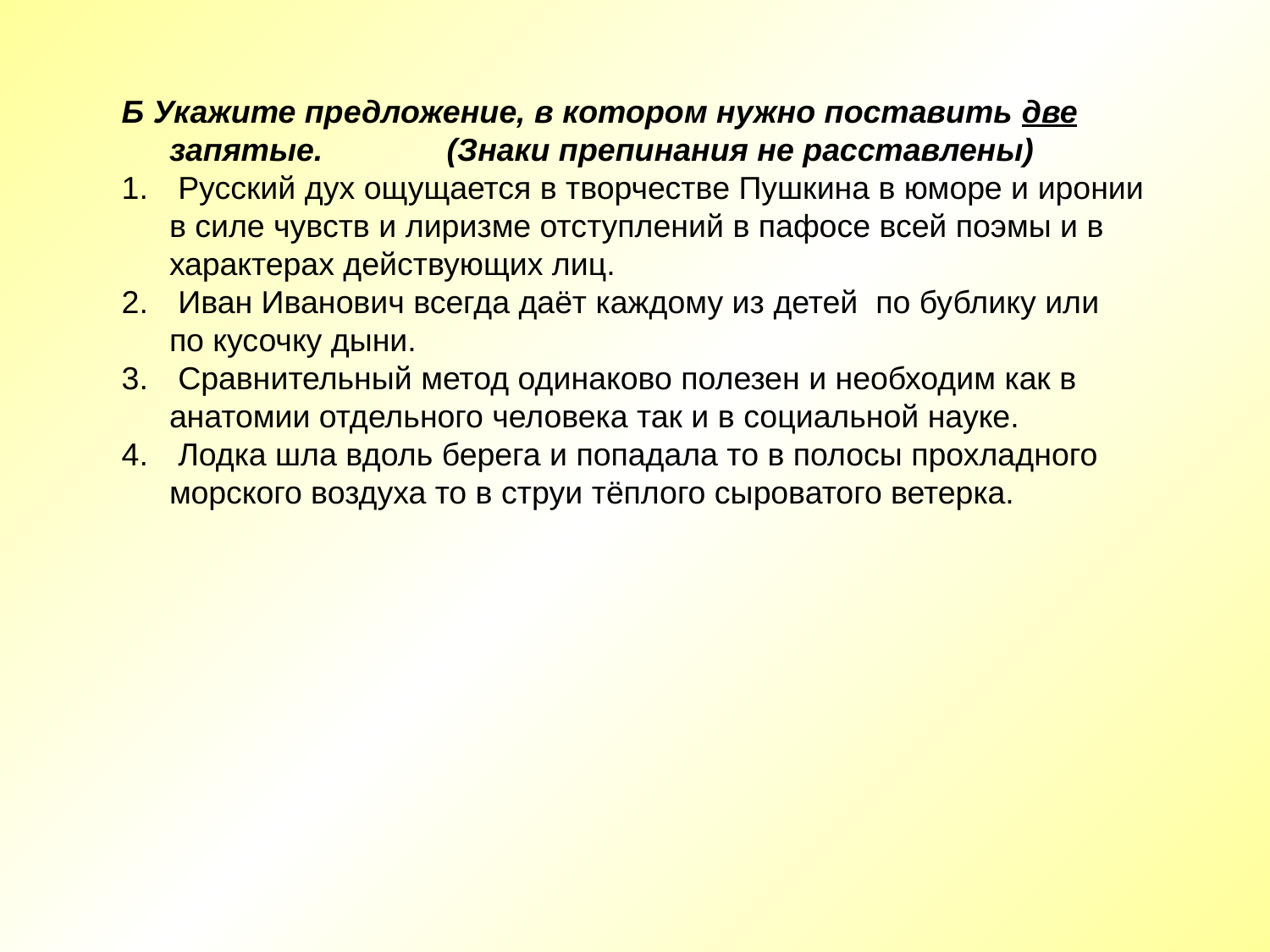

Б Укажите предложение, в котором нужно поставить две запятые.              (Знаки препинания не расставлены)
 Русский дух ощущается в творчестве Пушкина в юморе и иронии в силе чувств и лиризме отступлений в пафосе всей поэмы и в характерах действующих лиц.
 Иван Иванович всегда даёт каждому из детей  по бублику или
по кусочку дыни.
 Сравнительный метод одинаково полезен и необходим как в анатомии отдельного человека так и в социальной науке.
 Лодка шла вдоль берега и попадала то в полосы прохладного морского воздуха то в струи тёплого сыроватого ветерка.